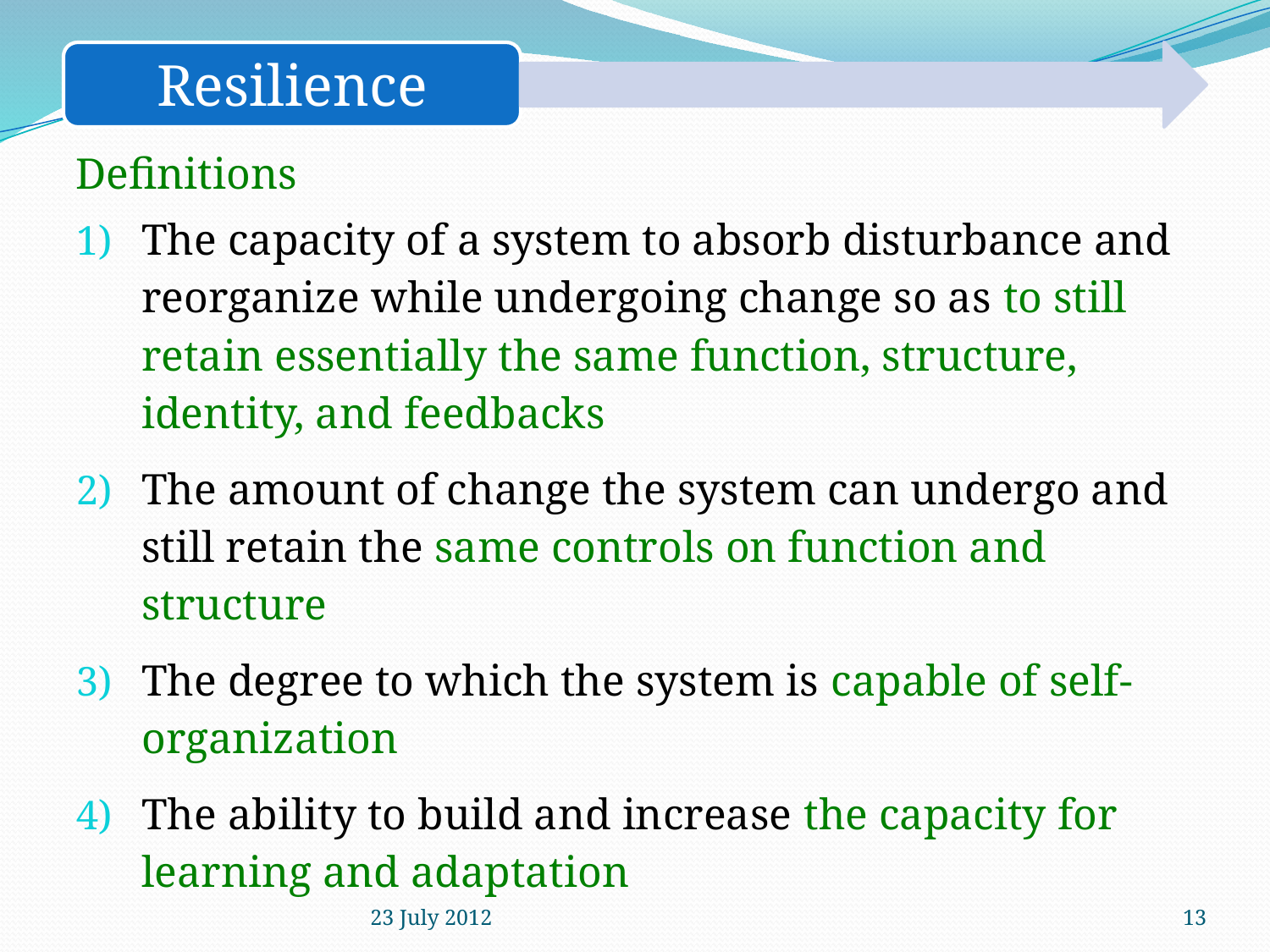

Resilience
Definitions
The capacity of a system to absorb disturbance and reorganize while undergoing change so as to still retain essentially the same function, structure, identity, and feedbacks
The amount of change the system can undergo and still retain the same controls on function and structure
The degree to which the system is capable of self-organization
The ability to build and increase the capacity for learning and adaptation
23 July 2012
13